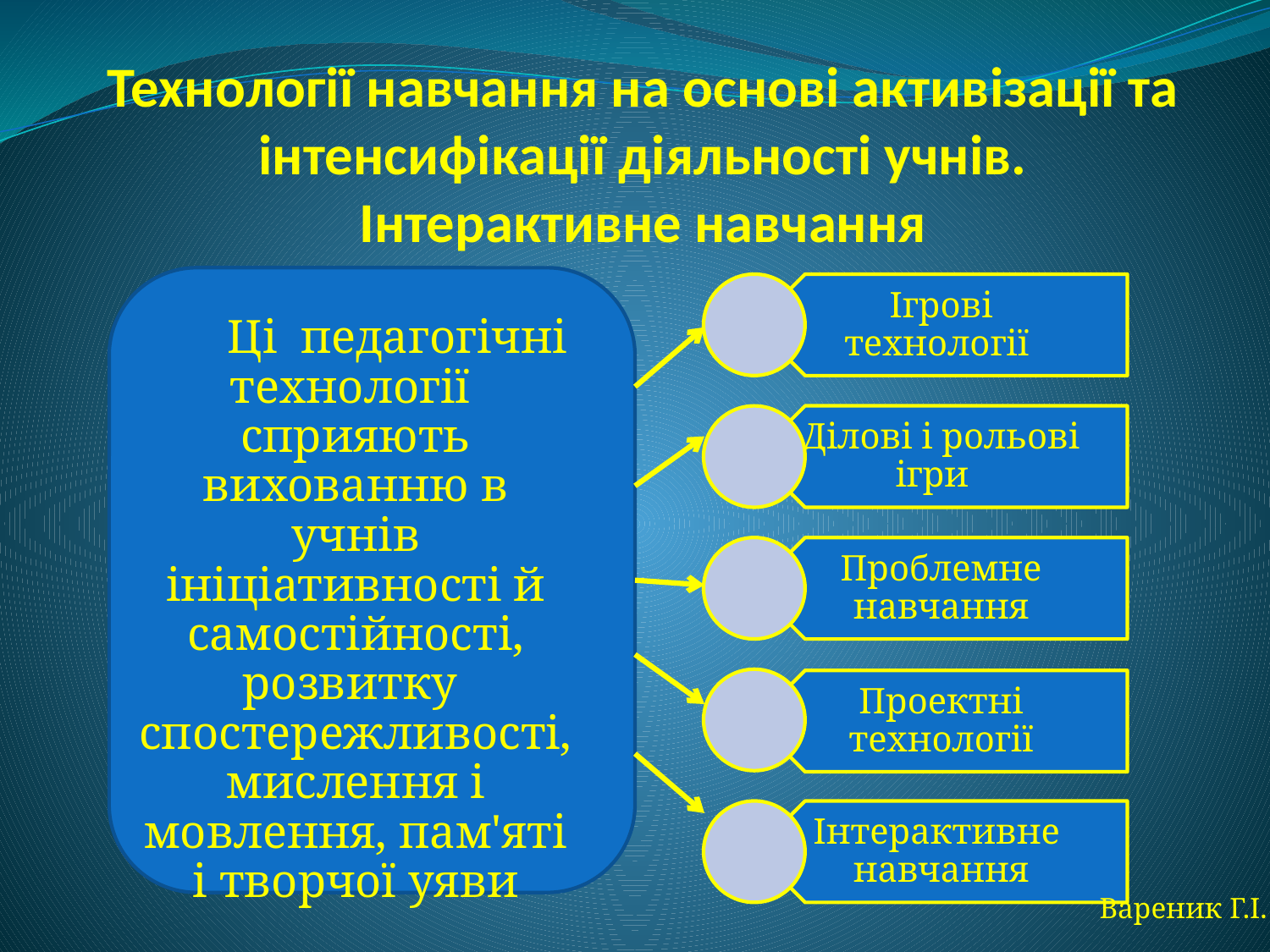

# Технології навчання на основі активізації та інтенсифікації діяльності учнів. Інтерактивне навчання

Ігрові технології
Ділові і рольові ігри
Проблемне навчання
Проектні технології
Інтерактивне  навчання
       Ці  педагогічні технології  сприяють вихованню в учнів ініціативності й самостійності, розвитку  спостережливості, мислення і мовлення, пам'яті і творчої уяви
Вареник Г.І.